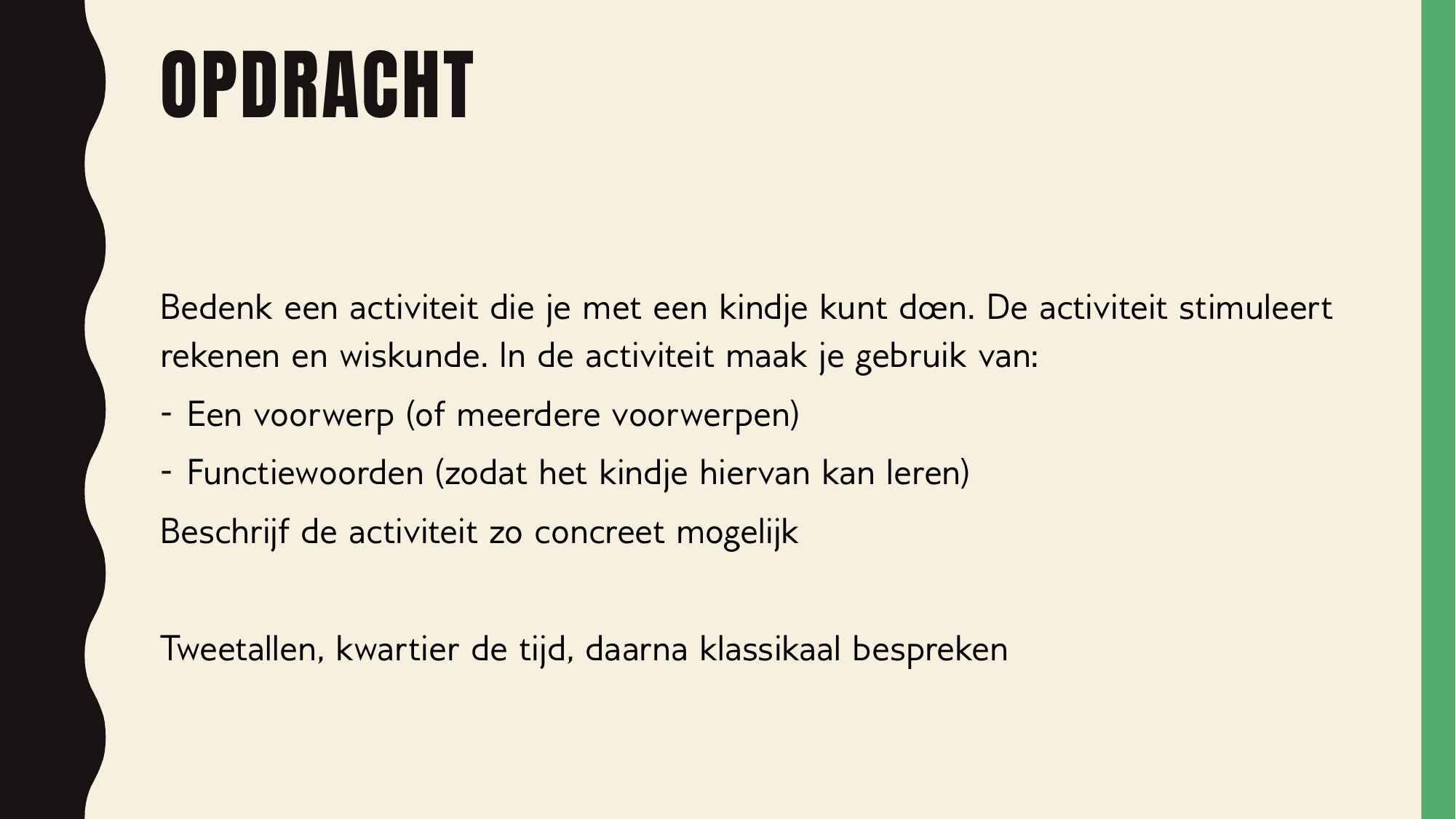

# Opdracht
Bedenk een activiteit die je met een kindje kunt doen. De activiteit stimuleert rekenen en wiskunde. In de activiteit maak je gebruik van:
Een voorwerp (of meerdere voorwerpen)
Functiewoorden (zodat het kindje hiervan kan leren)
Beschrijf de activiteit zo concreet mogelijk

Tweetallen, kwartier de tijd, daarna klassikaal bespreken